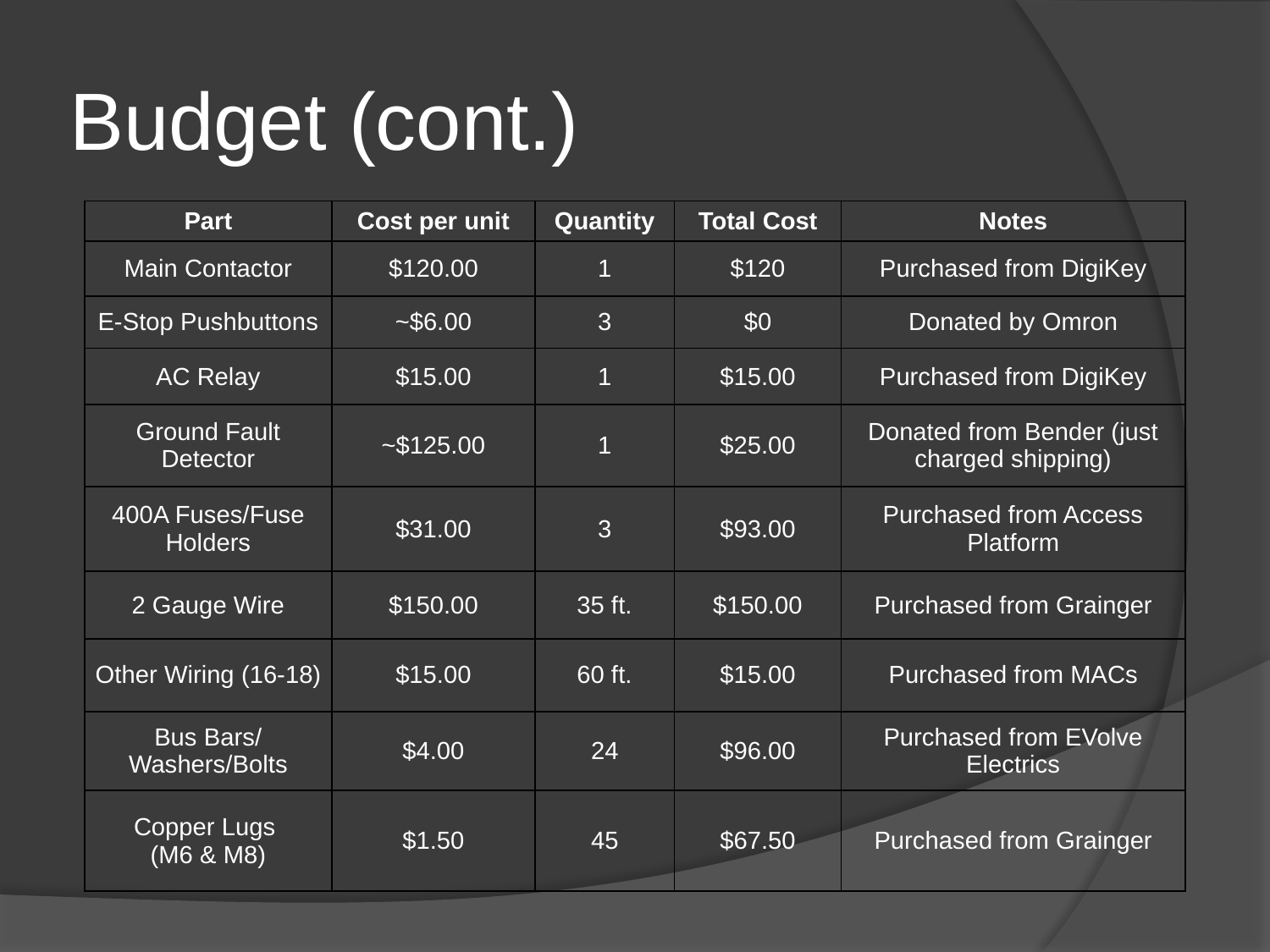

# Budget (cont.)
| Part | Cost per unit | Quantity | Total Cost | Notes |
| --- | --- | --- | --- | --- |
| Main Contactor | $120.00 | 1 | $120 | Purchased from DigiKey |
| E-Stop Pushbuttons | ~$6.00 | 3 | $0 | Donated by Omron |
| AC Relay | $15.00 | 1 | $15.00 | Purchased from DigiKey |
| Ground Fault Detector | ~$125.00 | 1 | $25.00 | Donated from Bender (just charged shipping) |
| 400A Fuses/Fuse Holders | $31.00 | 3 | $93.00 | Purchased from Access Platform |
| 2 Gauge Wire | $150.00 | 35 ft. | $150.00 | Purchased from Grainger |
| Other Wiring (16-18) | $15.00 | 60 ft. | $15.00 | Purchased from MACs |
| Bus Bars/ Washers/Bolts | $4.00 | 24 | $96.00 | Purchased from EVolve Electrics |
| Copper Lugs (M6 & M8) | $1.50 | 45 | $67.50 | Purchased from Grainger |